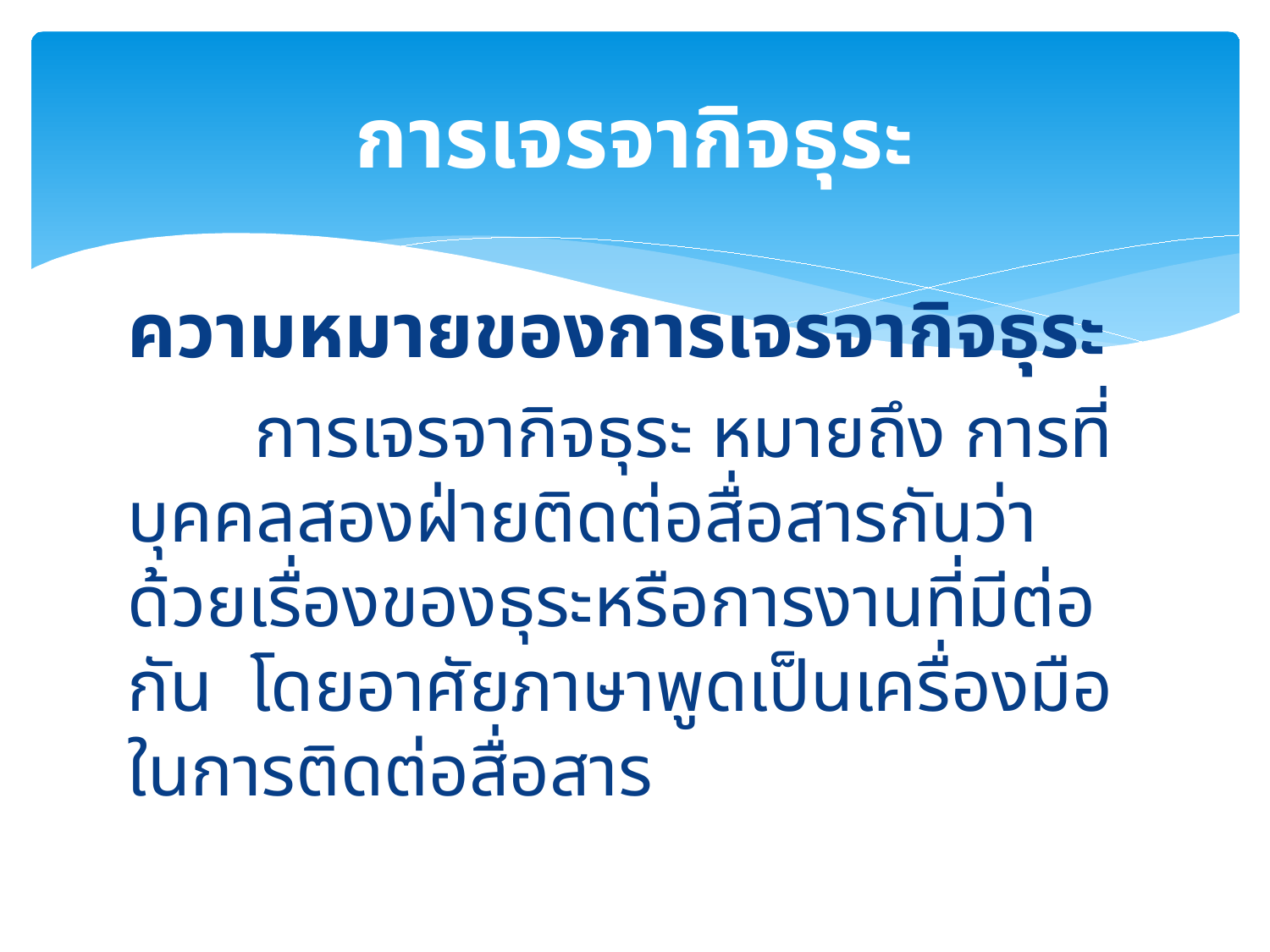

# การเจรจากิจธุระ
ความหมายของการเจรจากิจธุระ
	การเจรจากิจธุระ หมายถึง การที่บุคคลสองฝ่ายติดต่อสื่อสารกันว่าด้วยเรื่องของธุระหรือการงานที่มีต่อกัน  โดยอาศัยภาษาพูดเป็นเครื่องมือในการติดต่อสื่อสาร